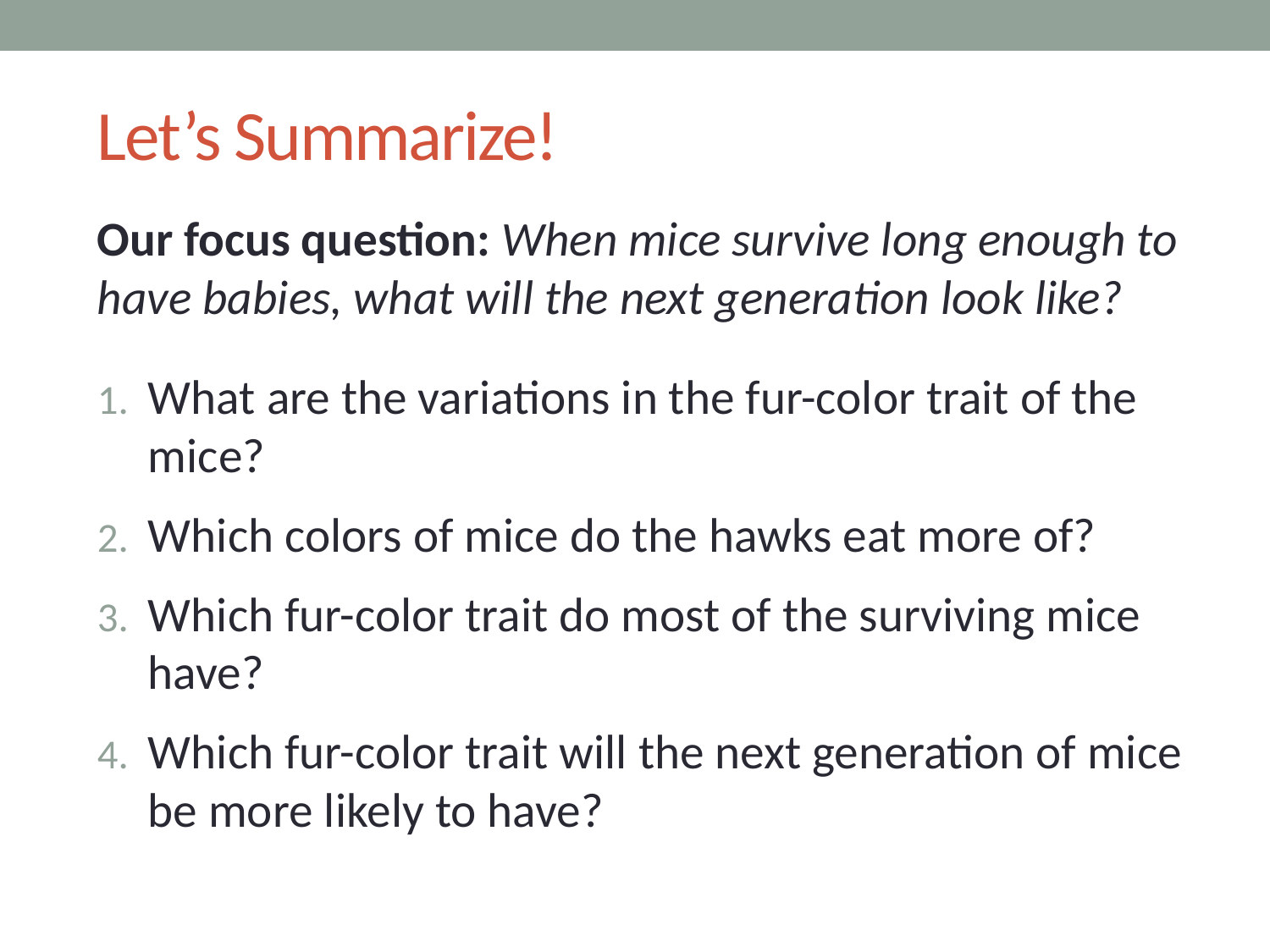

# Let’s Summarize!
Our focus question: When mice survive long enough to have babies, what will the next generation look like?
What are the variations in the fur-color trait of the mice?
Which colors of mice do the hawks eat more of?
Which fur-color trait do most of the surviving mice have?
Which fur-color trait will the next generation of mice be more likely to have?